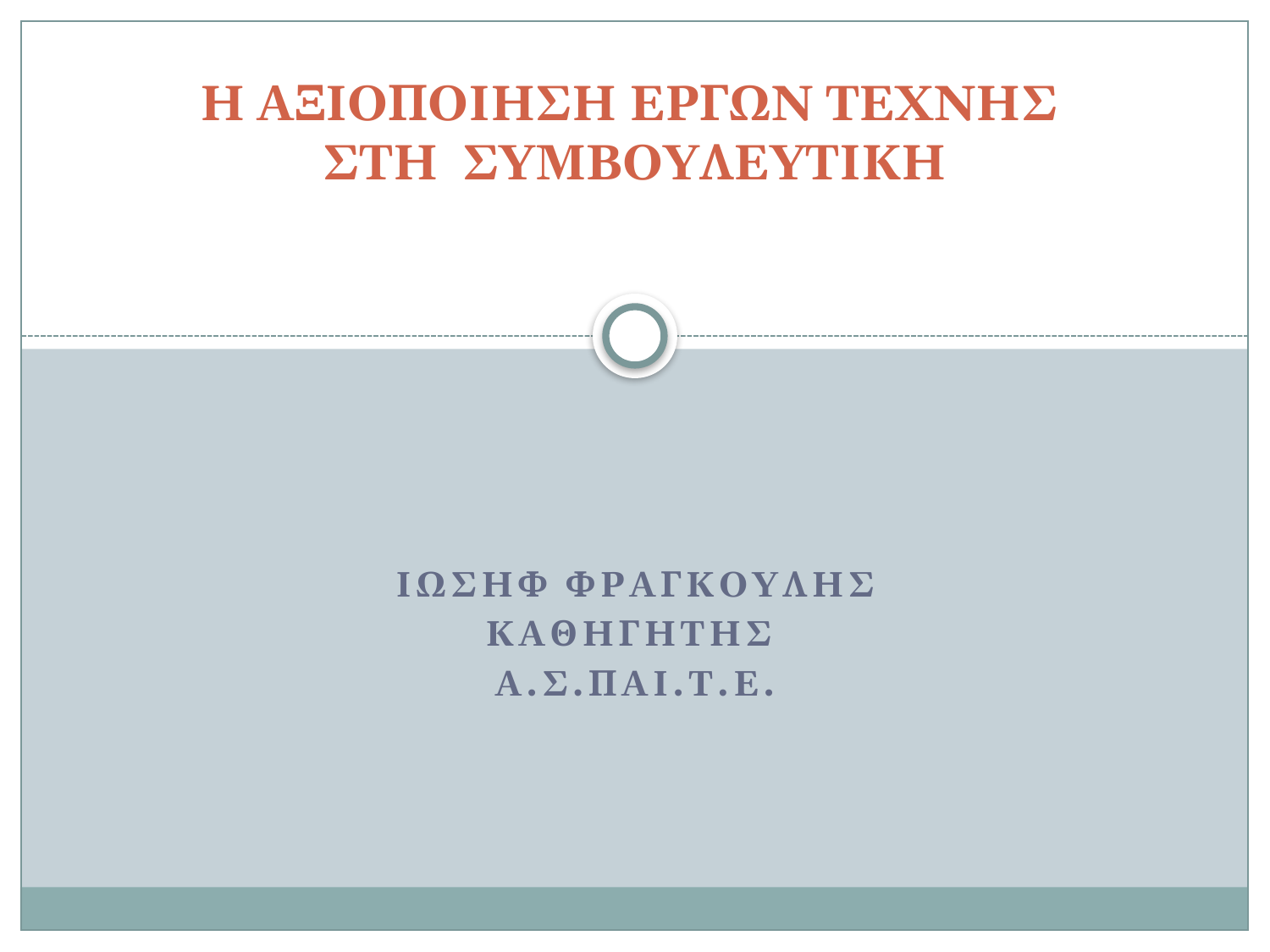

# Η ΑΞΙΟΠΟΙΗΣΗ ΕΡΓΩΝ ΤΕΧΝΗΣ ΣΤΗ  ΣΥΜΒΟΥΛΕΥΤΙΚΗ
ΙΩΣΗΦ ΦΡΑΓΚΟΥΛΗΣ
ΚΑΘΗΓΗΤΗΣ
Α.Σ.ΠΑΙ.Τ.Ε.